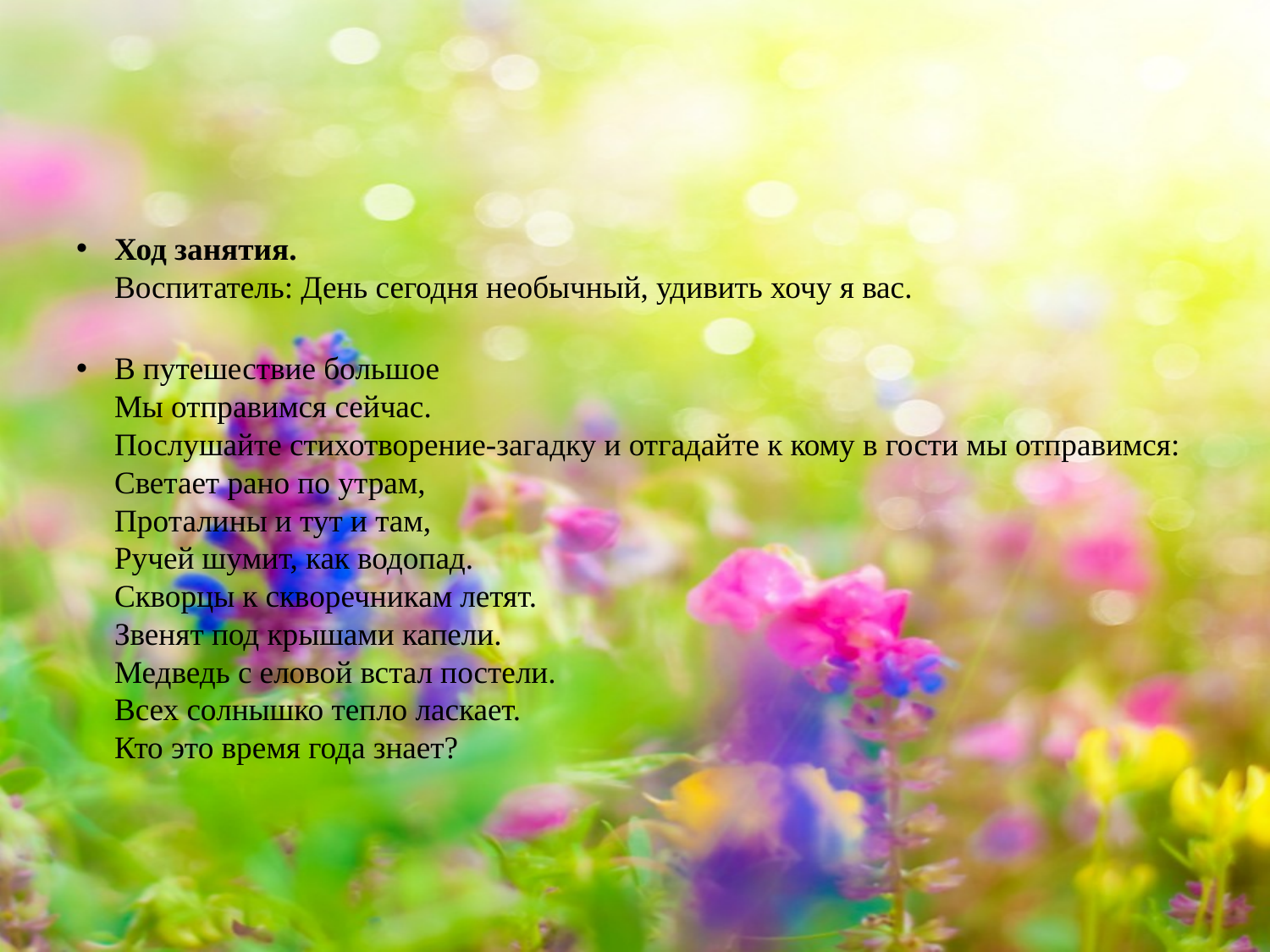

#
Ход занятия.
Воспитатель: День сегодня необычный, удивить хочу я вас.
В путешествие большое 
Мы отправимся сейчас. 
Послушайте стихотворение-загадку и отгадайте к кому в гости мы отправимся:
Светает рано по утрам,
Проталины и тут и там,
Ручей шумит, как водопад.
Скворцы к скворечникам летят.
Звенят под крышами капели.
Медведь с еловой встал постели.
Всех солнышко тепло ласкает.
Кто это время года знает?